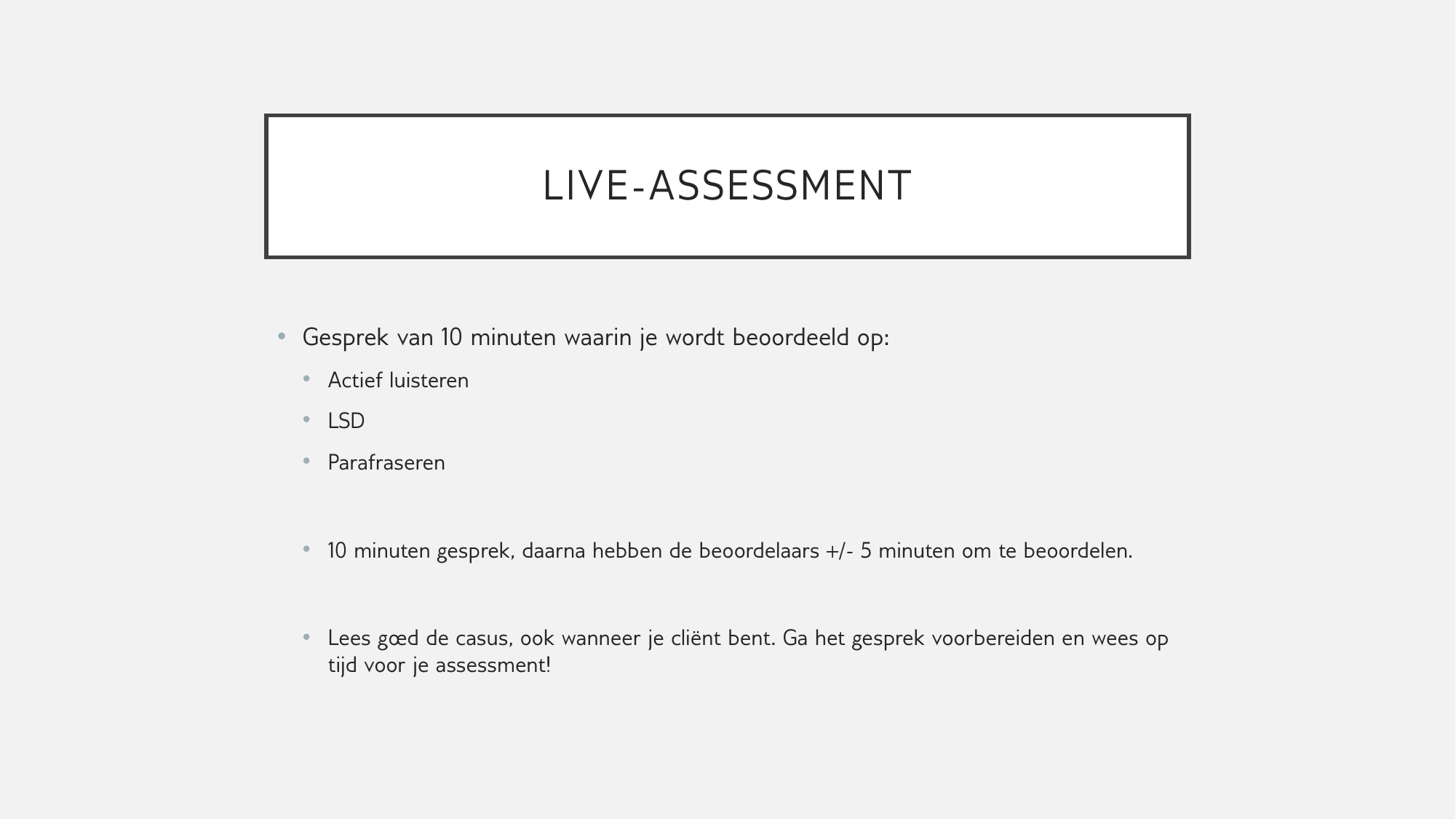

# Live-assessment
Gesprek van 10 minuten waarin je wordt beoordeeld op:
Actief luisteren
LSD
Parafraseren

10 minuten gesprek, daarna hebben de beoordelaars +/- 5 minuten om te beoordelen.

Lees goed de casus, ook wanneer je cliënt bent. Ga het gesprek voorbereiden en wees op tijd voor je assessment!